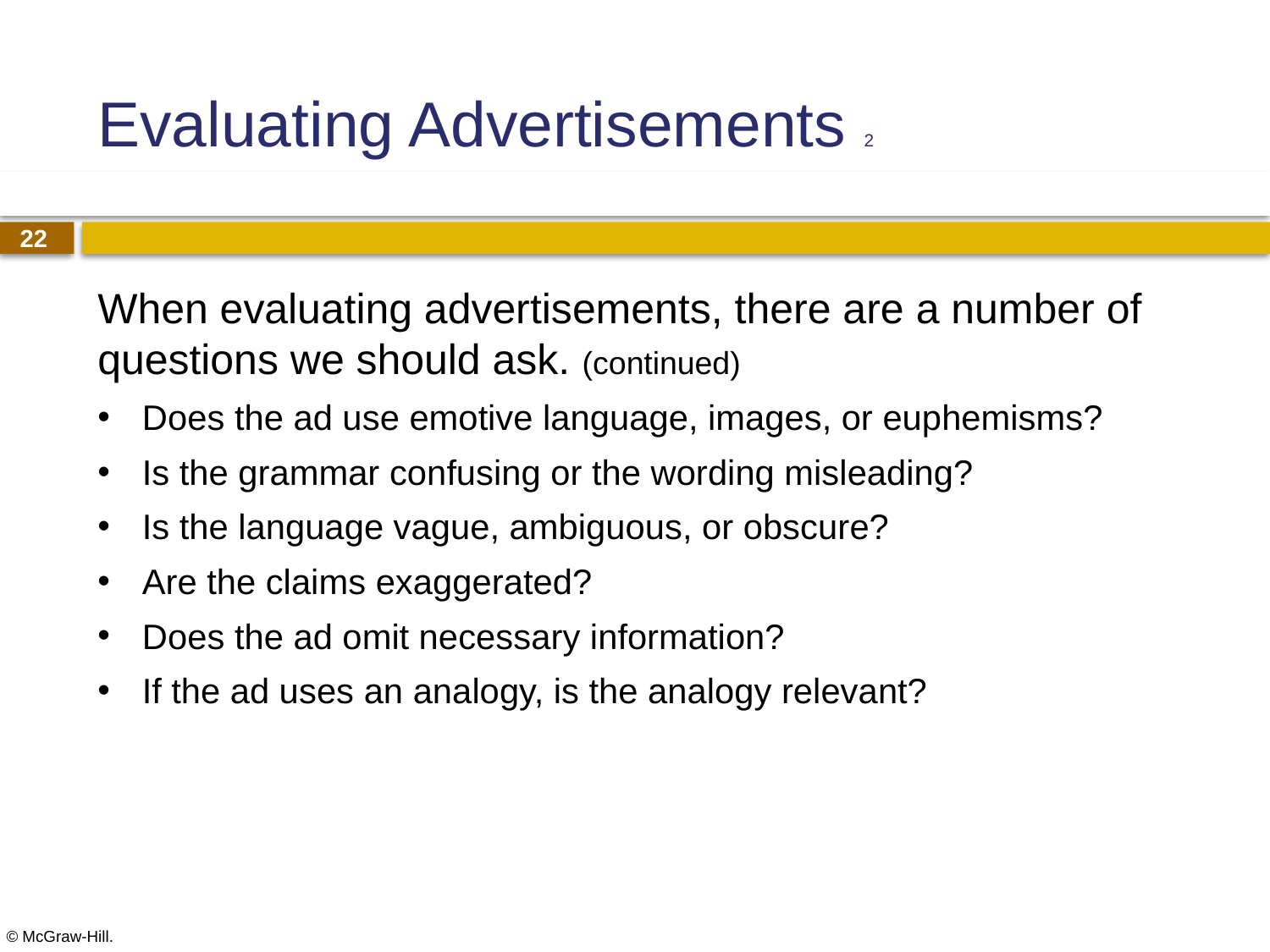

# Evaluating Advertisements 2
When evaluating advertisements, there are a number of questions we should ask. (continued)
Does the ad use emotive language, images, or euphemisms?
Is the grammar confusing or the wording misleading?
Is the language vague, ambiguous, or obscure?
Are the claims exaggerated?
Does the ad omit necessary information?
If the ad uses an analogy, is the analogy relevant?